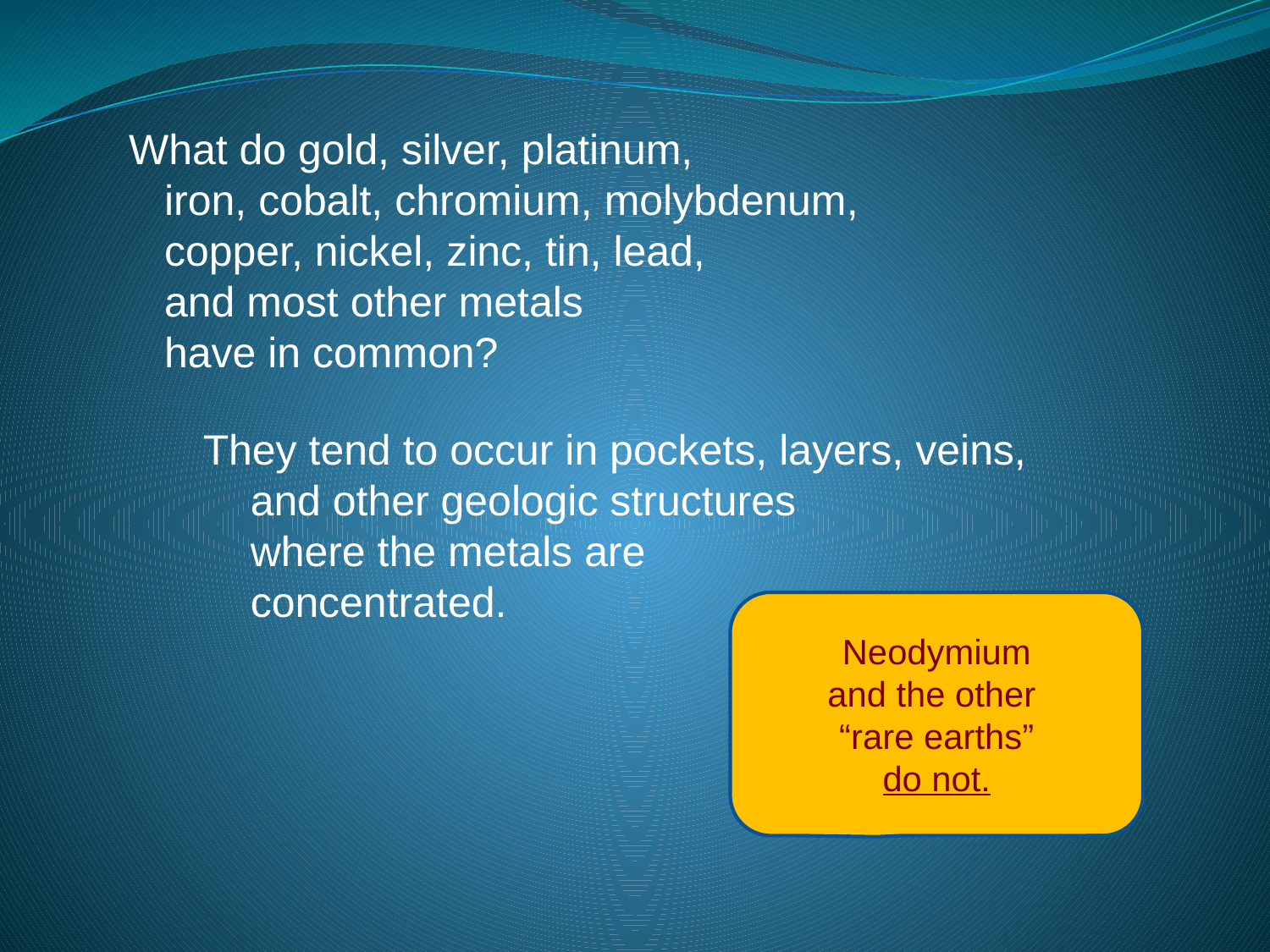

What do gold, silver, platinum,
   iron, cobalt, chromium, molybdenum,
   copper, nickel, zinc, tin, lead,
   and most other metals
   have in common?
They tend to occur in pockets, layers, veins,
    and other geologic structures
    where the metals are
    concentrated.
Neodymium
and the other
“rare earths”
do not.